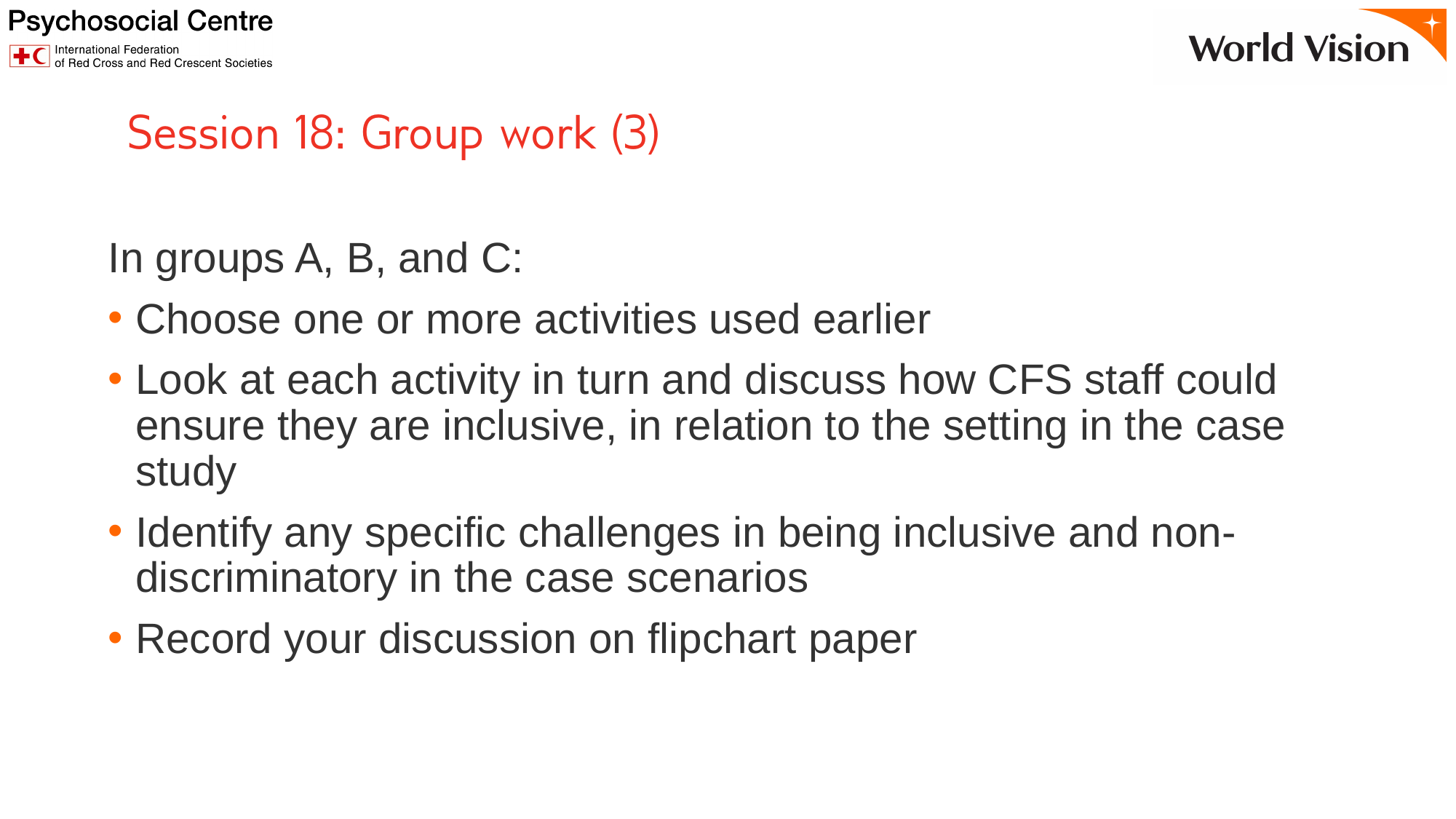

# Session 18: Group work (3)
In groups A, B, and C:
Choose one or more activities used earlier
Look at each activity in turn and discuss how CFS staff could ensure they are inclusive, in relation to the setting in the case study
Identify any specific challenges in being inclusive and non-discriminatory in the case scenarios
Record your discussion on flipchart paper